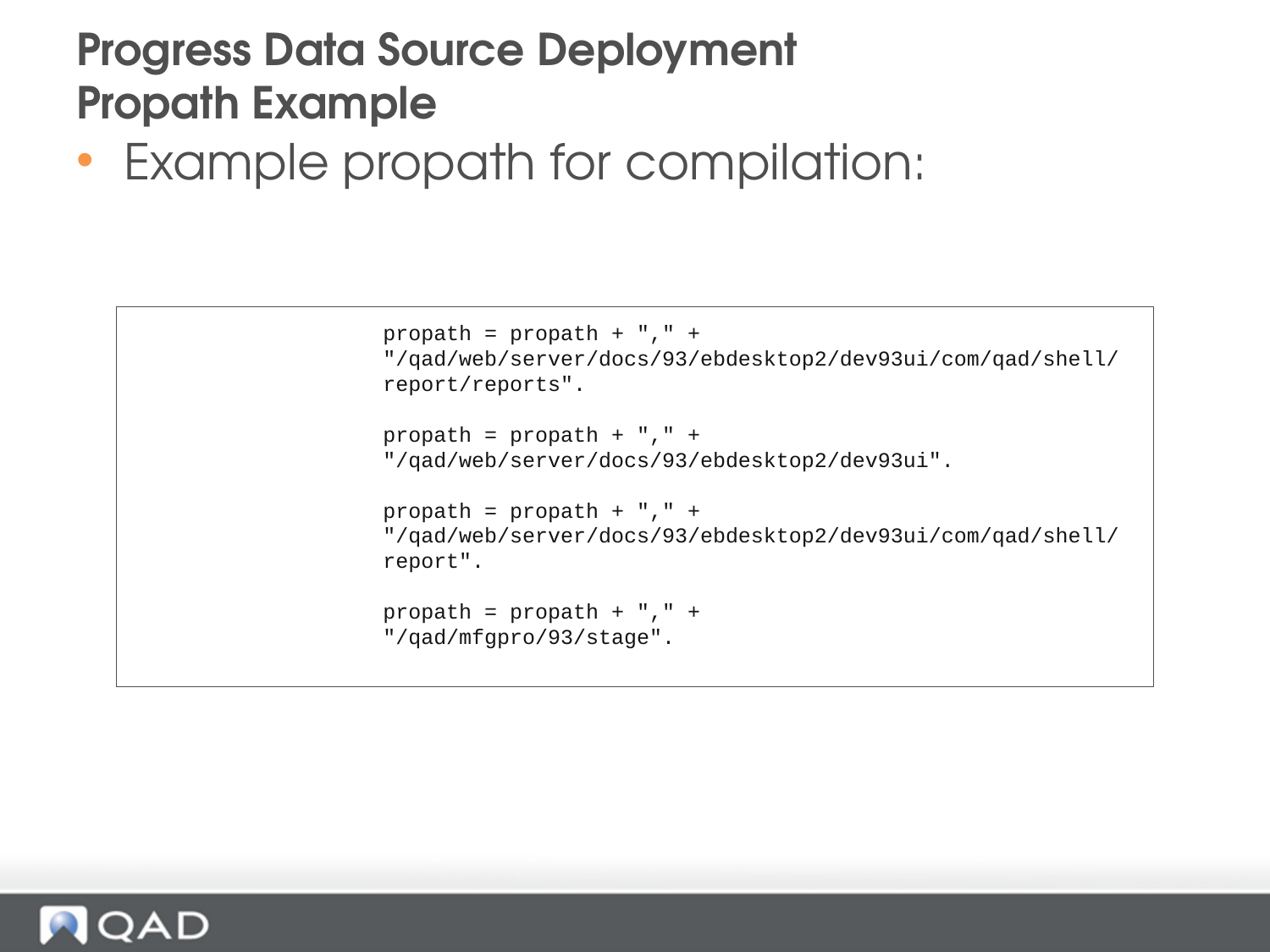

# Progress Data Source Deployment Propath Example
Example propath for compilation:

propath = propath + "," +
"/qad/web/server/docs/93/ebdesktop2/dev93ui/com/qad/shell/report/reports".

propath = propath + "," +
"/qad/web/server/docs/93/ebdesktop2/dev93ui".

propath = propath + "," +
"/qad/web/server/docs/93/ebdesktop2/dev93ui/com/qad/shell/report".

propath = propath + "," +
"/qad/mfgpro/93/stage".